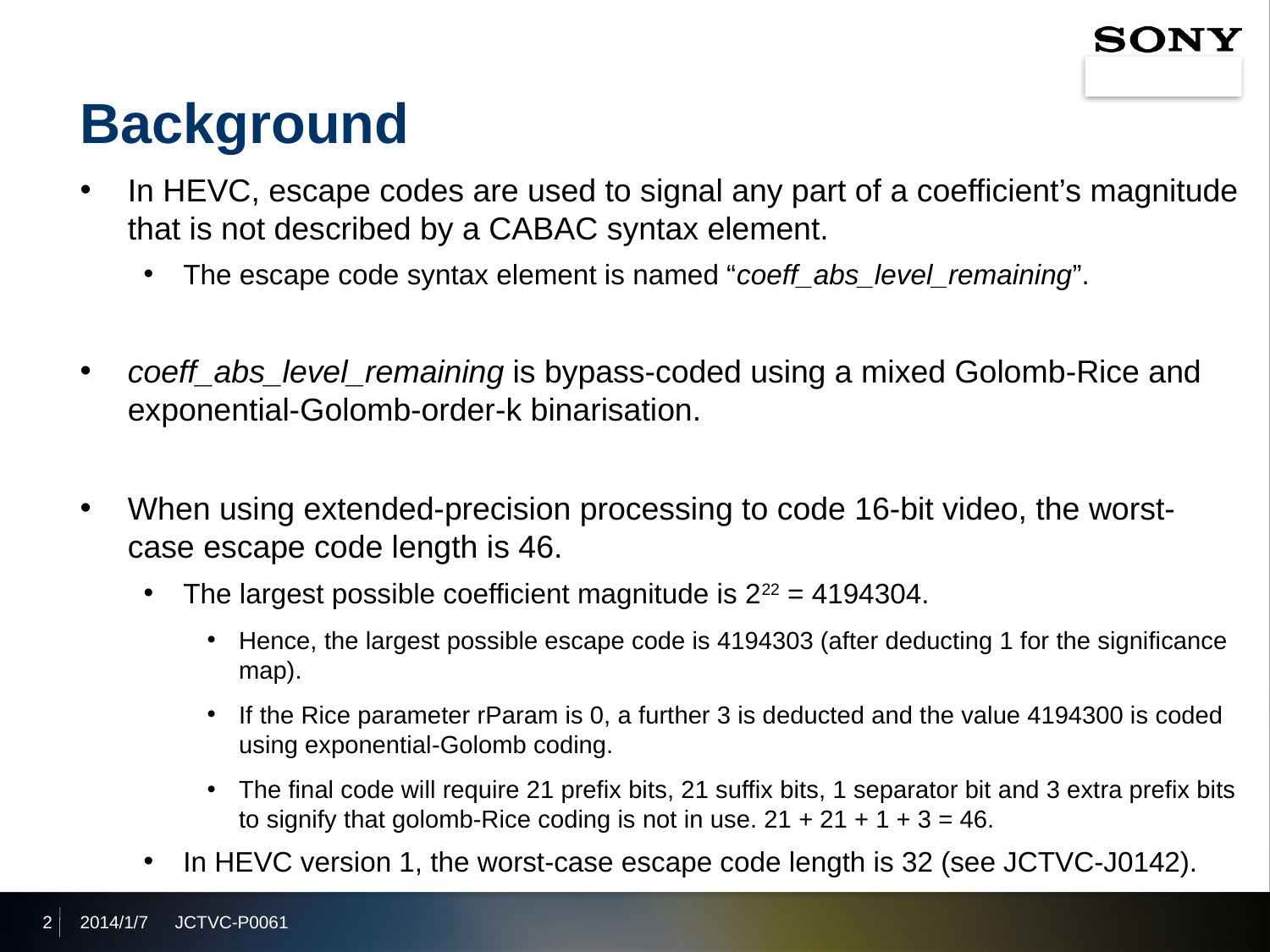

# Background
In HEVC, escape codes are used to signal any part of a coefficient’s magnitude that is not described by a CABAC syntax element.
The escape code syntax element is named “coeff_abs_level_remaining”.

coeff_abs_level_remaining is bypass-coded using a mixed Golomb‑Rice and exponential‑Golomb‑order‑k binarisation.

When using extended‑precision processing to code 16-bit video, the worst-case escape code length is 46.
The largest possible coefficient magnitude is 222 = 4194304.
Hence, the largest possible escape code is 4194303 (after deducting 1 for the significance map).
If the Rice parameter rParam is 0, a further 3 is deducted and the value 4194300 is coded using exponential‑Golomb coding.
The final code will require 21 prefix bits, 21 suffix bits, 1 separator bit and 3 extra prefix bits to signify that golomb-Rice coding is not in use. 21 + 21 + 1 + 3 = 46.
In HEVC version 1, the worst-case escape code length is 32 (see JCTVC-J0142).
2
2014/1/7
JCTVC-P0061